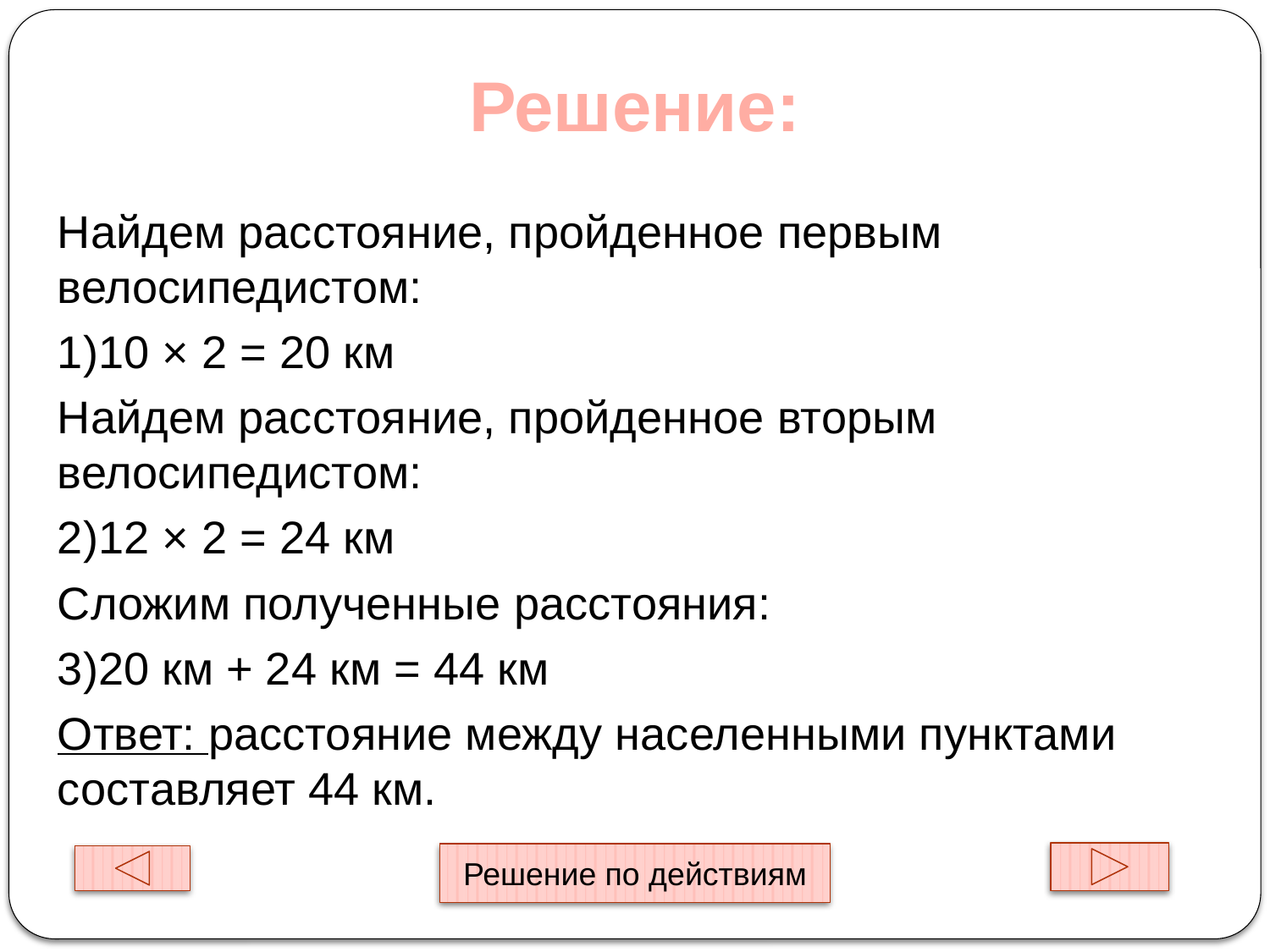

# Решение:
Найдем расстояние, пройденное первым велосипедистом:
1)10 × 2 = 20 км
Найдем расстояние, пройденное вторым велосипедистом:
2)12 × 2 = 24 км
Сложим полученные расстояния:
3)20 км + 24 км = 44 км
Ответ: расстояние между населенными пунктами составляет 44 км.

Решение по действиям